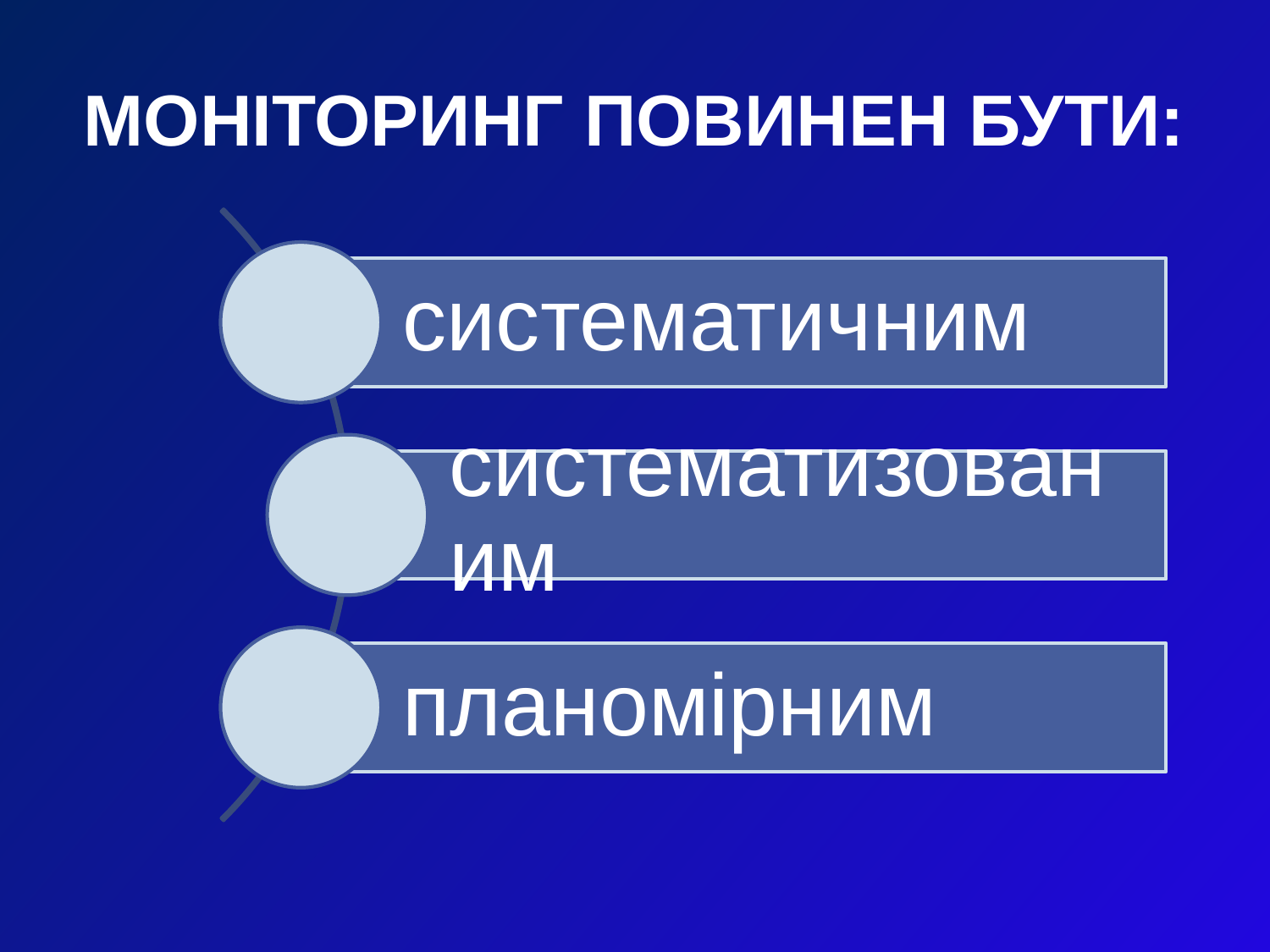

# МОНІТОРИНГ ПОВИНЕН БУТИ:
систематичним
систематизованим
планомірним